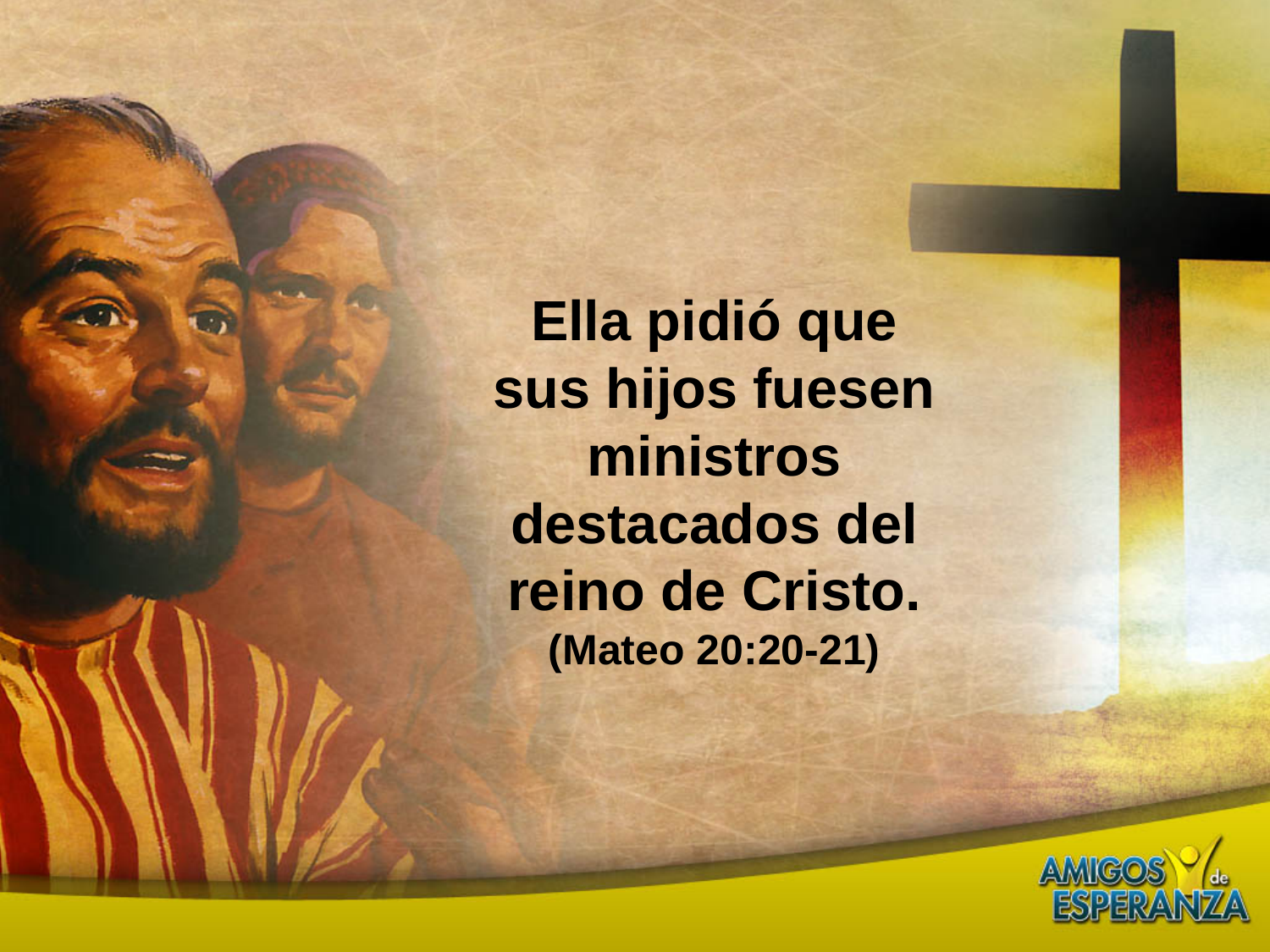

Ella pidió que sus hijos fuesen ministros destacados del reino de Cristo. (Mateo 20:20-21)